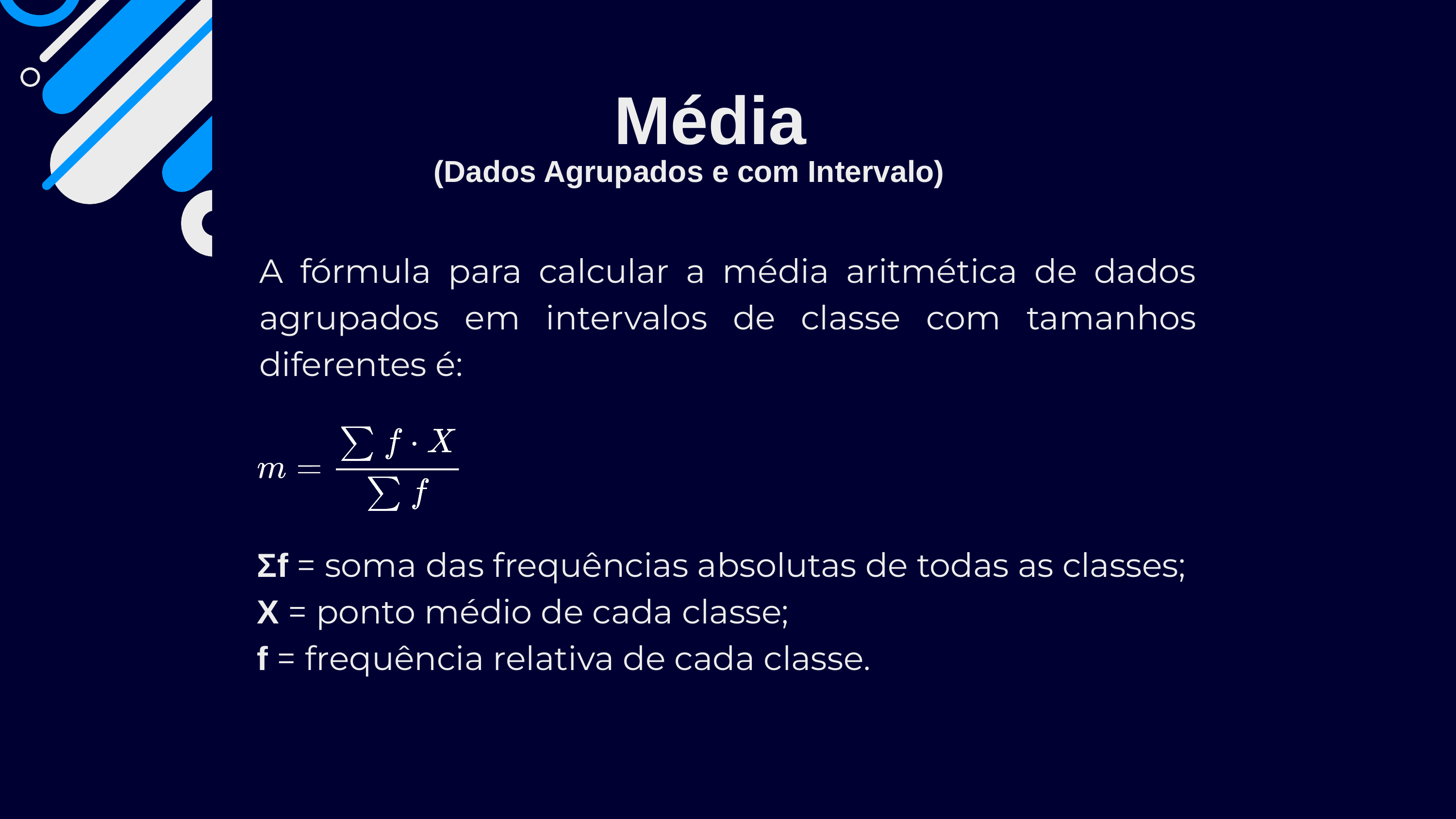

Média

(Dados Agrupados e com Intervalo)
A fórmula para calcular a média aritmética de dados agrupados em intervalos de classe com tamanhos diferentes é:

Σf = soma das frequências absolutas de todas as classes;
X = ponto médio de cada classe;
f = frequência relativa de cada classe.